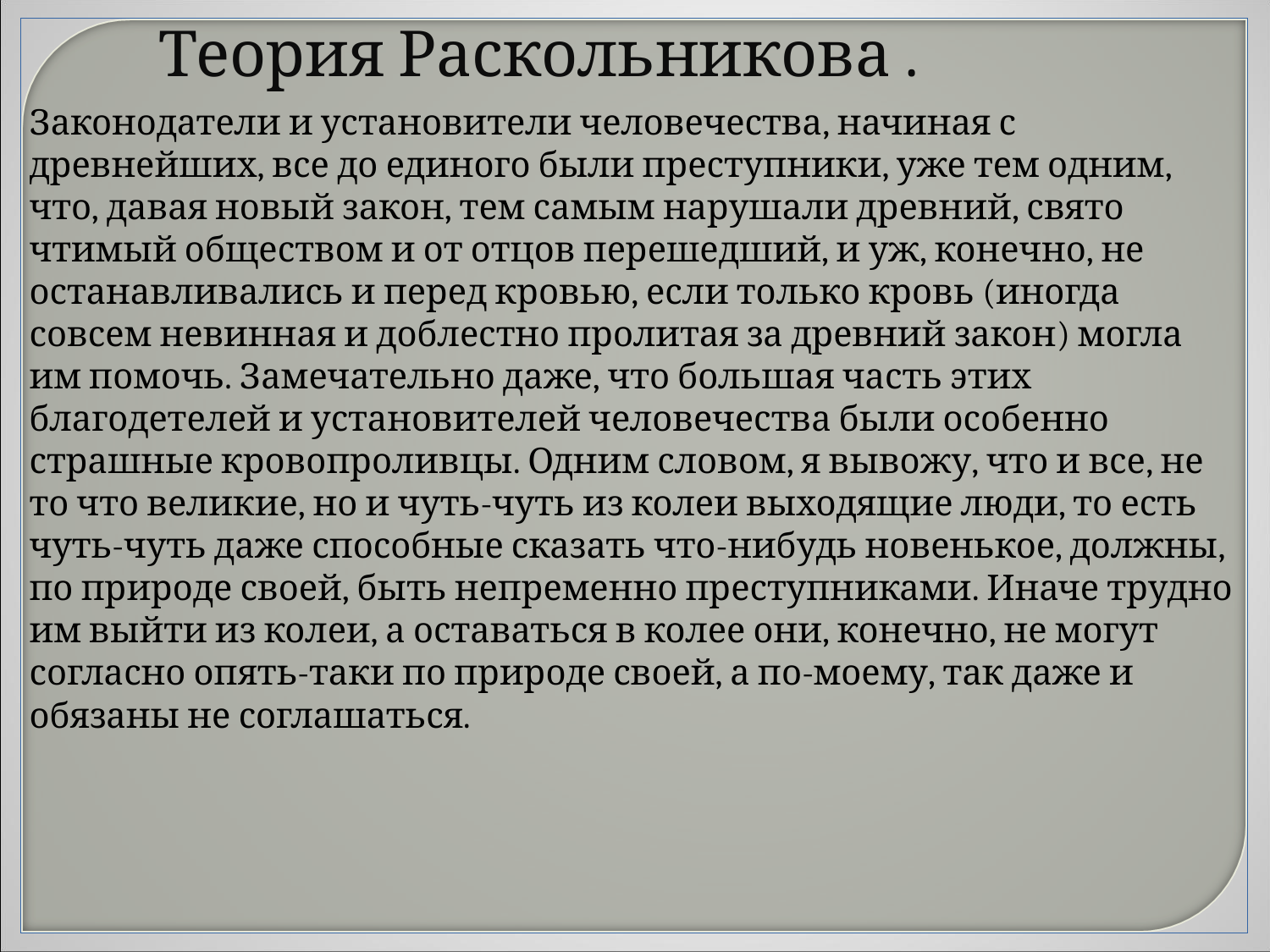

Теория Раскольникова .
Законодатели и установители человечества, начиная с древнейших, все до единого были преступники, уже тем одним, что, давая новый закон, тем самым нарушали древний, свято чтимый обществом и от отцов перешедший, и уж, конечно, не останавливались и перед кровью, если только кровь (иногда совсем невинная и доблестно пролитая за древний закон) могла им помочь. Замечательно даже, что большая часть этих благодетелей и установителей человечества были особенно страшные кровопроливцы. Одним словом, я вывожу, что и все, не то что великие, но и чуть-чуть из колеи выходящие люди, то есть чуть-чуть даже способные сказать что-нибудь новенькое, должны, по природе своей, быть непременно преступниками. Иначе трудно им выйти из колеи, а оставаться в колее они, конечно, не могут согласно опять-таки по природе своей, а по-моему, так даже и обязаны не соглашаться.